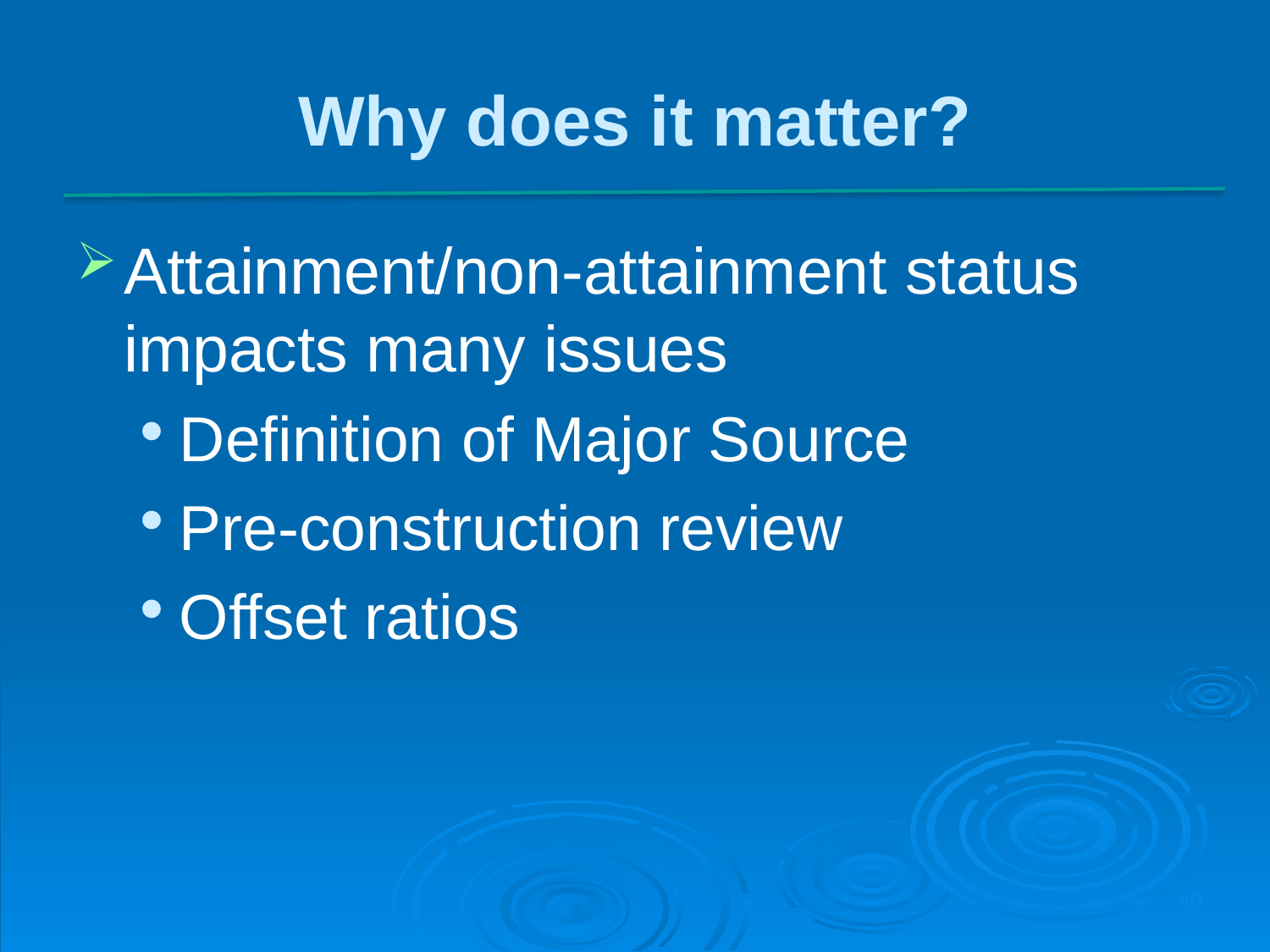

Attainment/non-attainment status impacts many issues
Definition of Major Source
Pre-construction review
Offset ratios
Why does it matter?
40